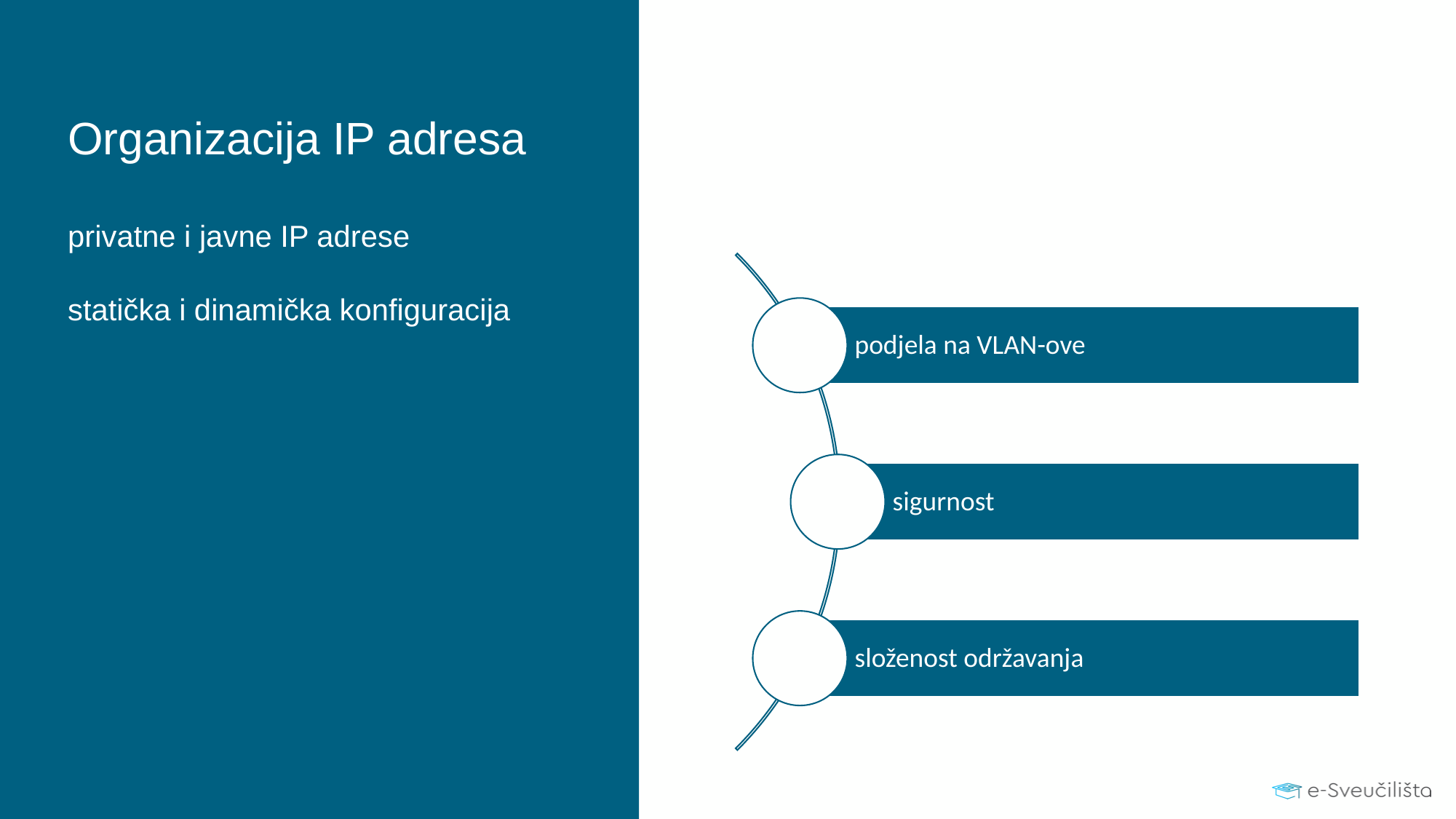

# Organizacija IP adresa

podjela na VLAN-ove

sigurnost

složenost održavanja
privatne i javne IP adrese

statička i dinamička konfiguracija